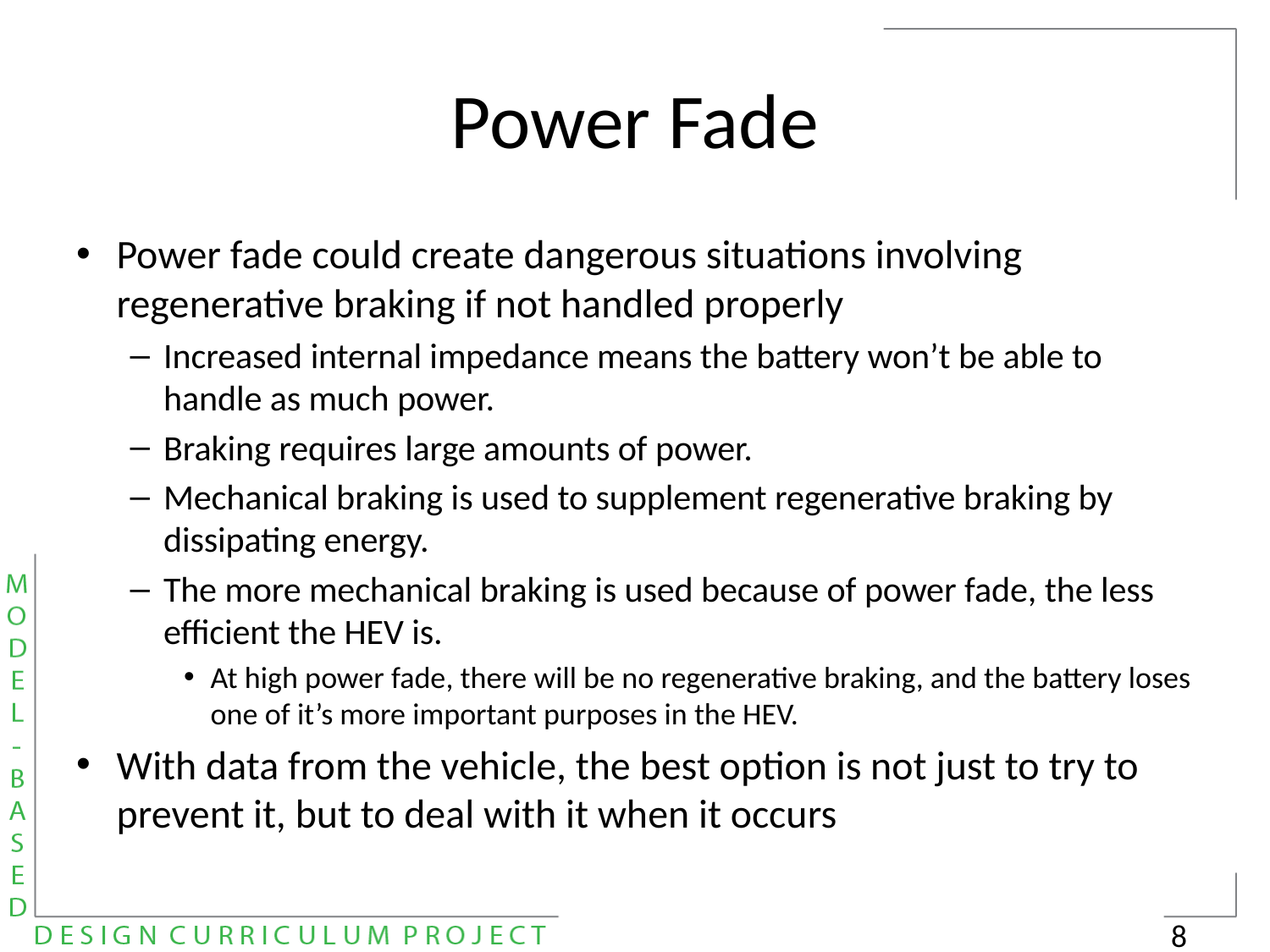

# Power Fade
Power fade could create dangerous situations involving regenerative braking if not handled properly
Increased internal impedance means the battery won’t be able to handle as much power.
Braking requires large amounts of power.
Mechanical braking is used to supplement regenerative braking by dissipating energy.
The more mechanical braking is used because of power fade, the less efficient the HEV is.
At high power fade, there will be no regenerative braking, and the battery loses one of it’s more important purposes in the HEV.
With data from the vehicle, the best option is not just to try to prevent it, but to deal with it when it occurs